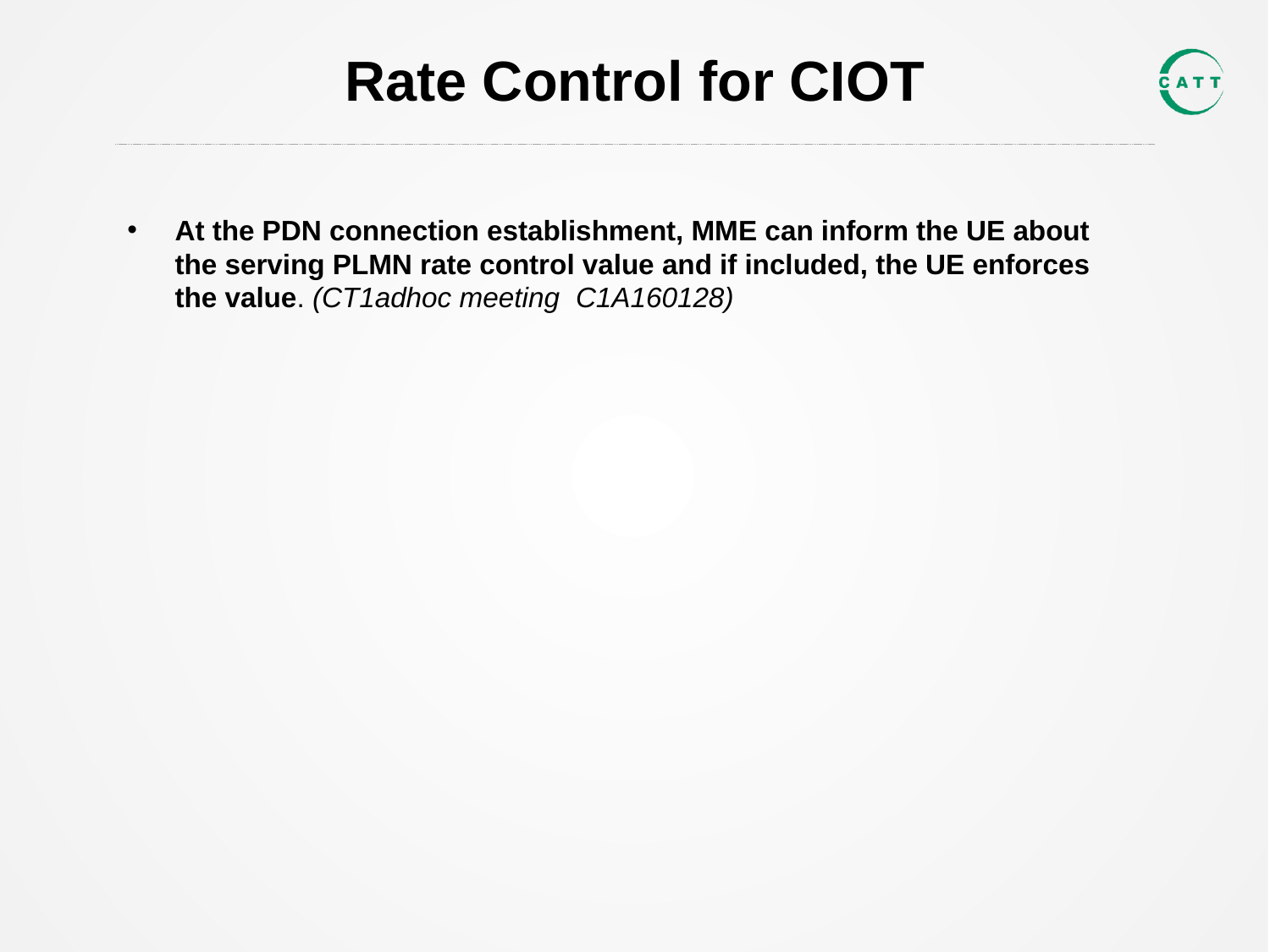

# Rate Control for CIOT
At the PDN connection establishment, MME can inform the UE about the serving PLMN rate control value and if included, the UE enforces the value. (CT1adhoc meeting  C1A160128)